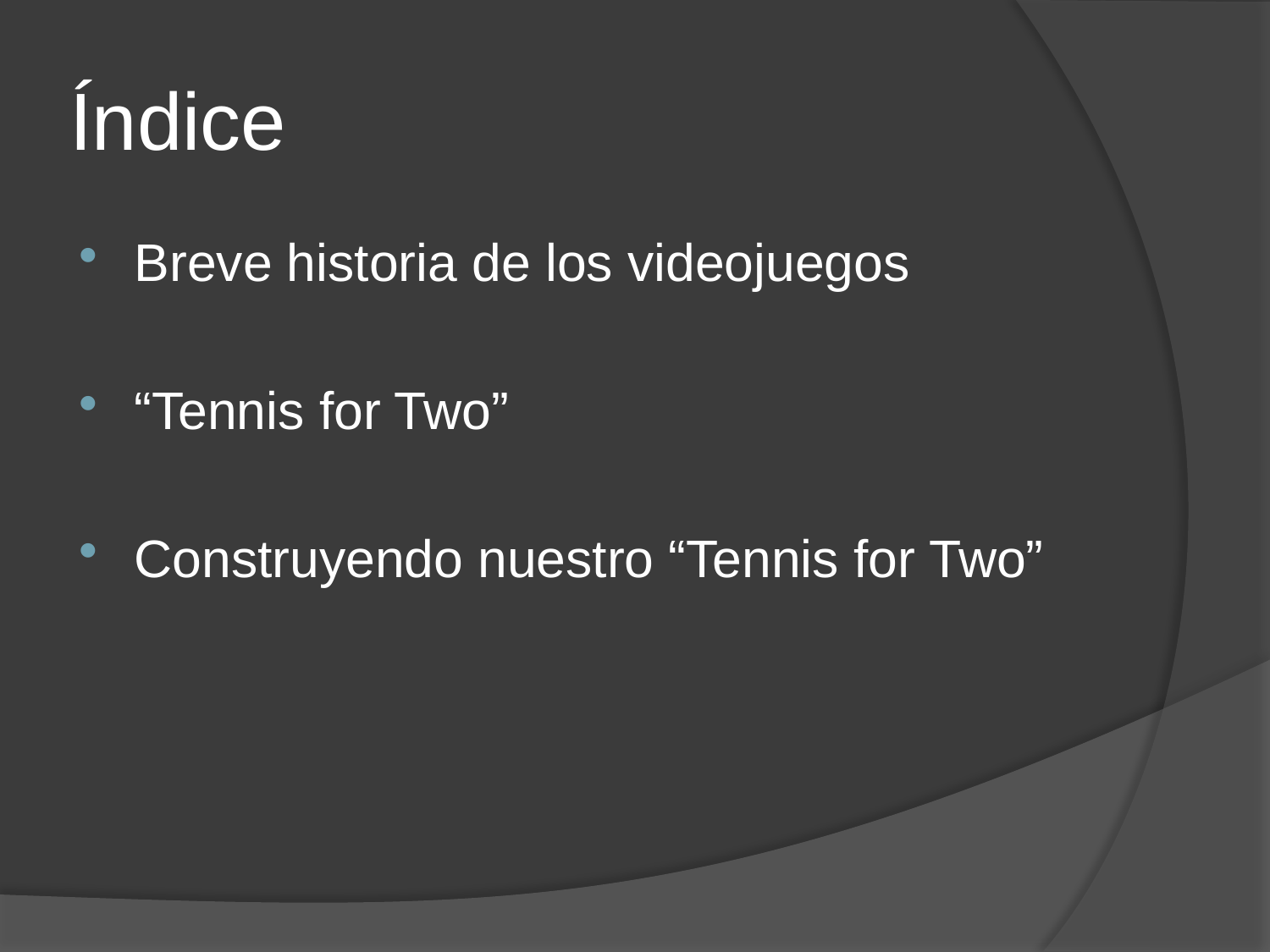

# Índice
Breve historia de los videojuegos

“Tennis for Two”

Construyendo nuestro “Tennis for Two”